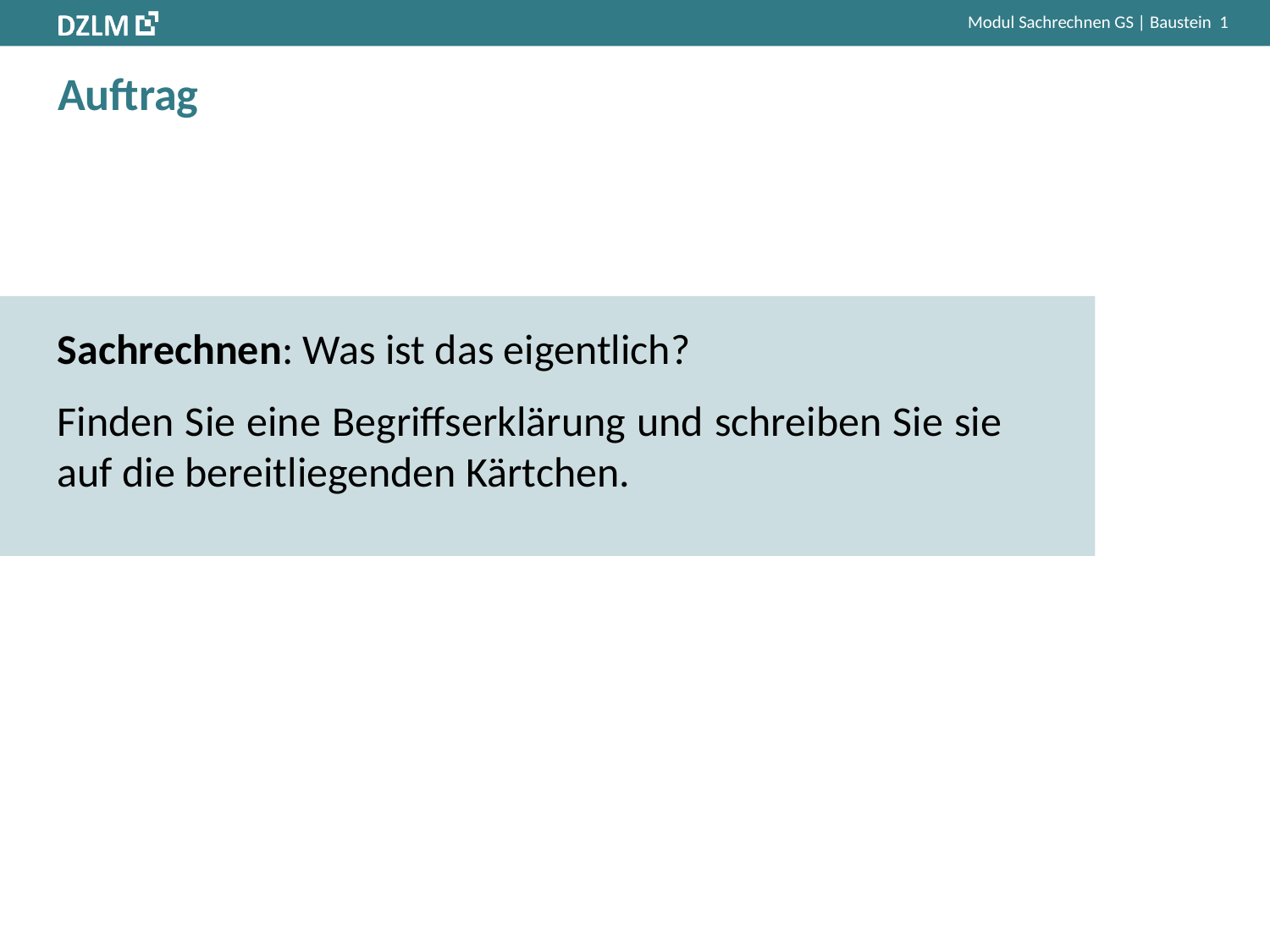

# Auftrag

Sachrechnen: Was ist das eigentlich?
Finden Sie eine Begriffserklärung und schreiben Sie sie auf die bereitliegenden Kärtchen.